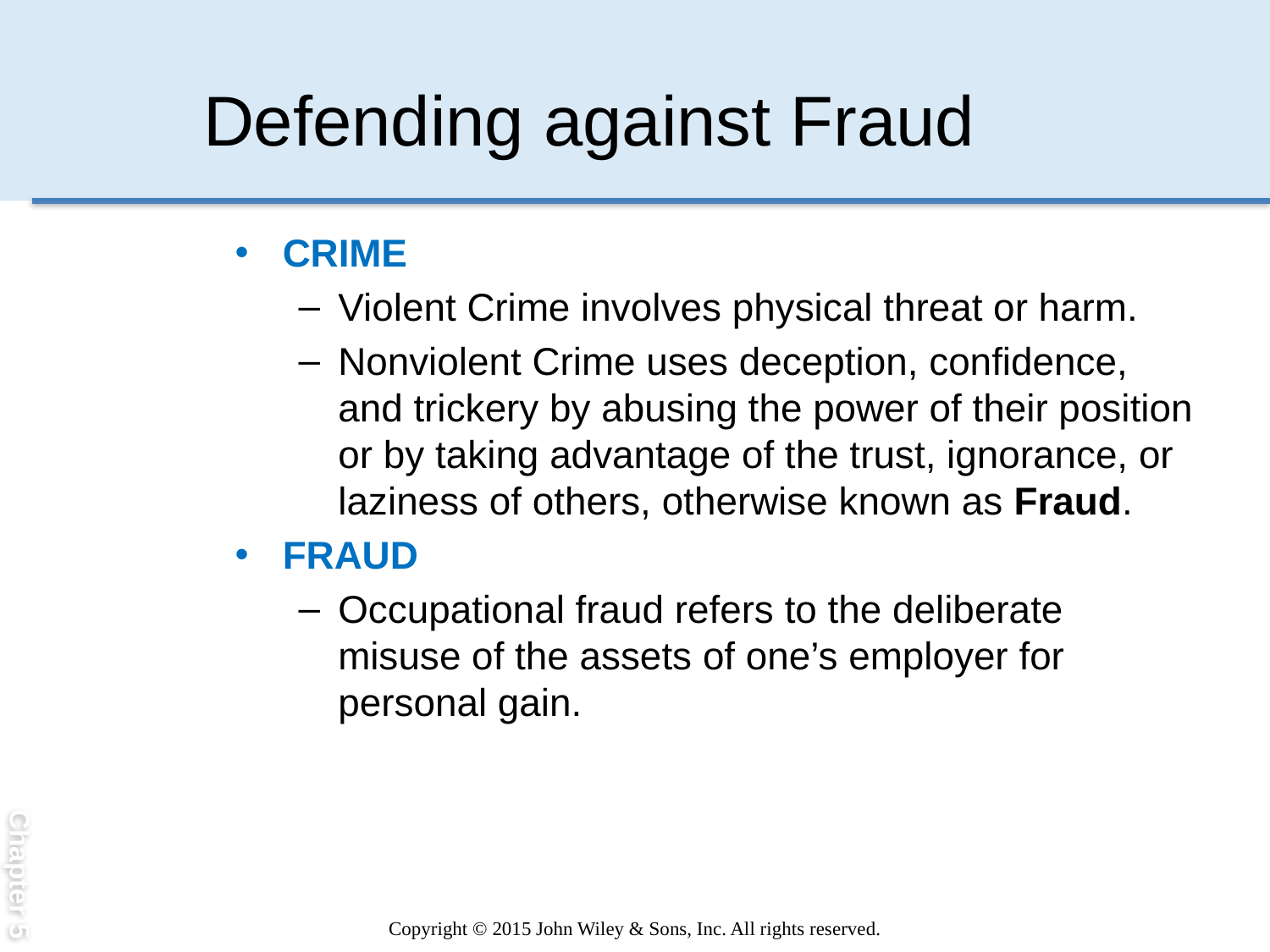

Chapter 5
# Defending against Fraud
CRIME
Violent Crime involves physical threat or harm.
Nonviolent Crime uses deception, confidence, and trickery by abusing the power of their position or by taking advantage of the trust, ignorance, or laziness of others, otherwise known as Fraud.
FRAUD
Occupational fraud refers to the deliberate misuse of the assets of one’s employer for personal gain.